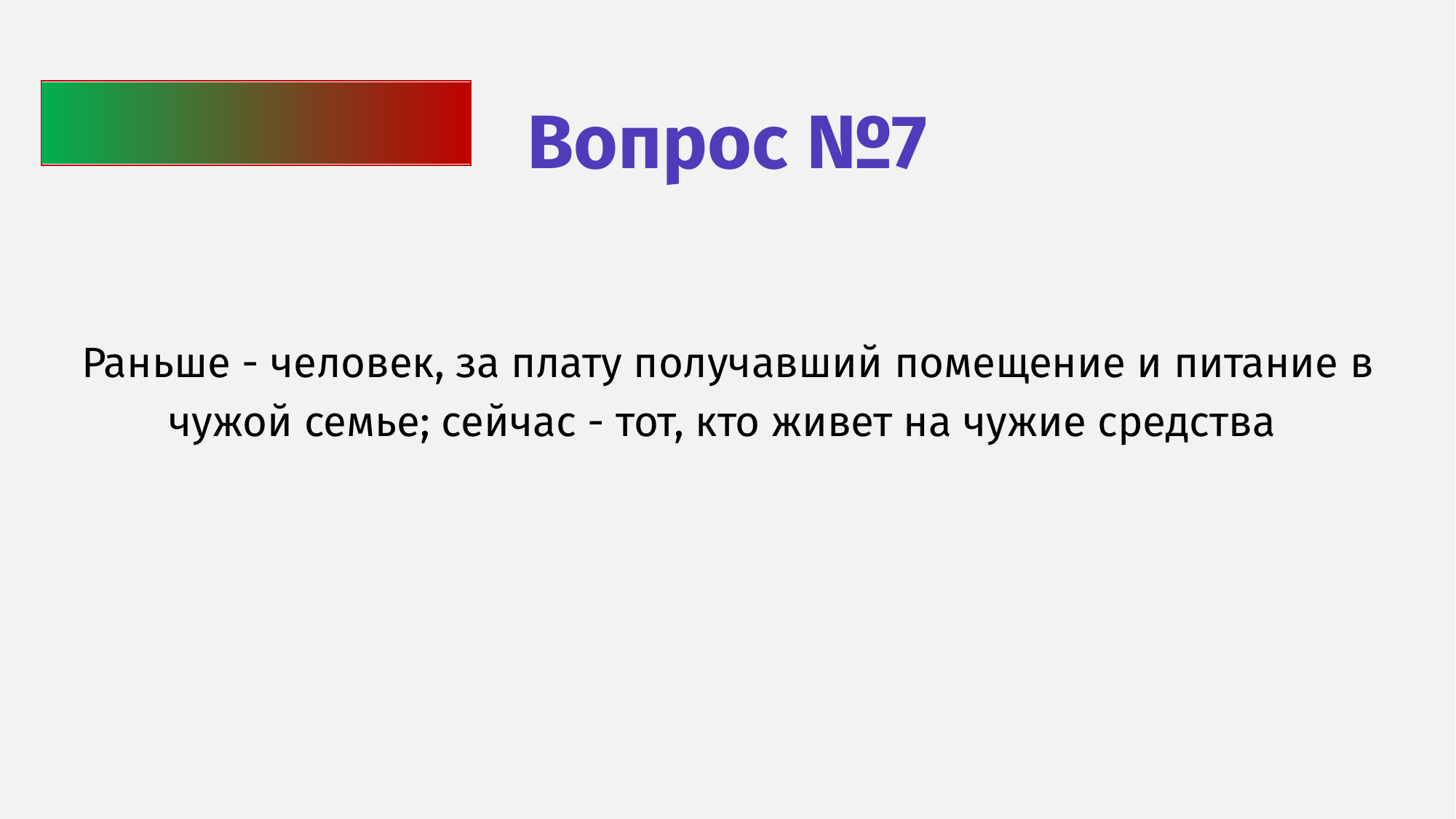

Вопрос №7
Раньше - человек, за плату получавший помещение и питание в чужой семье; сейчас - тот, кто живет на чужие средства